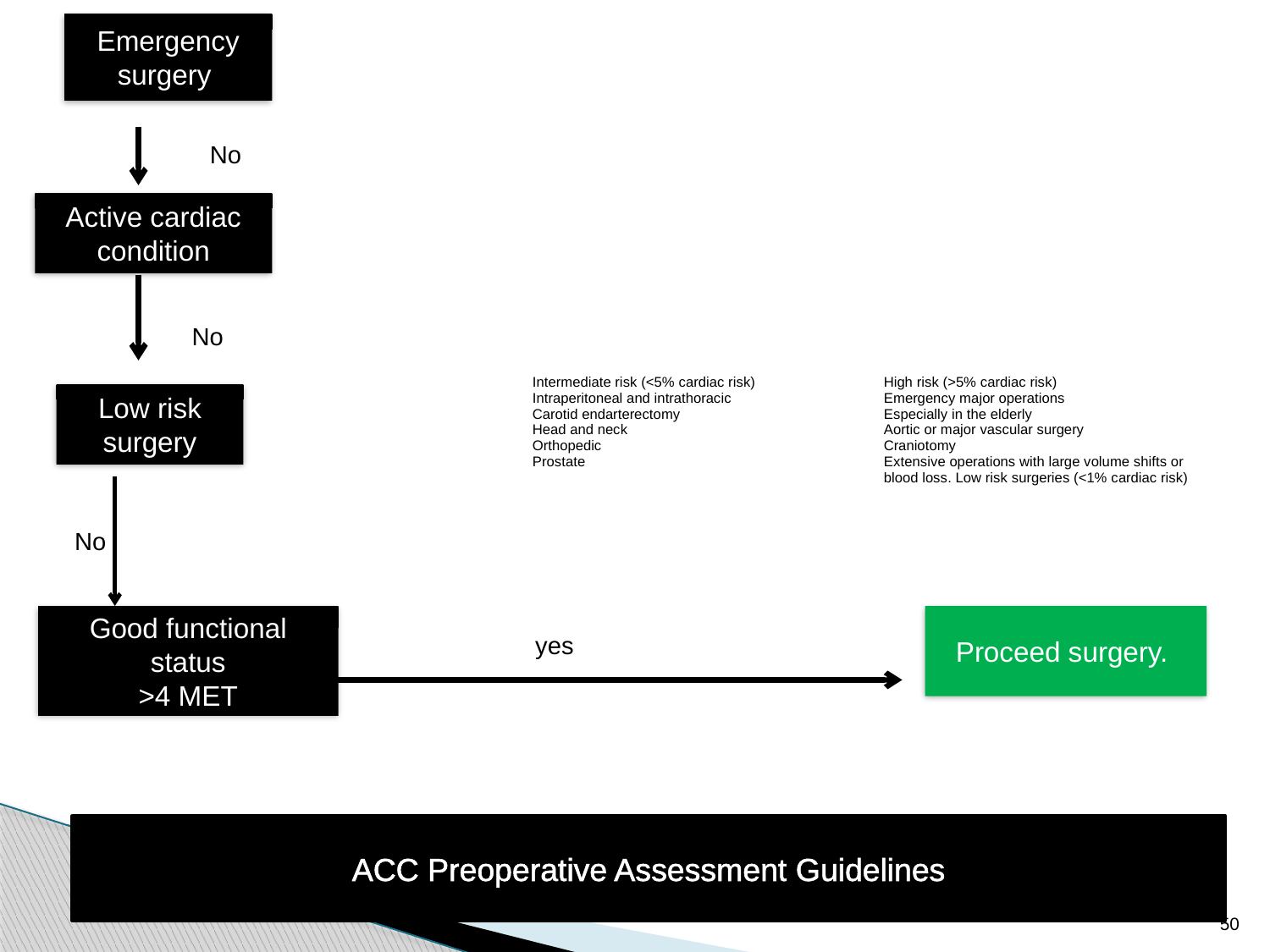

Emergency surgery
No
Active cardiac condition
No
|  | Intermediate risk (<5% cardiac risk) Intraperitoneal and intrathoracic Carotid endarterectomy Head and neck Orthopedic Prostate | High risk (>5% cardiac risk) Emergency major operations Especially in the elderly Aortic or major vascular surgery Craniotomy Extensive operations with large volume shifts or blood loss. Low risk surgeries (<1% cardiac risk) |
| --- | --- | --- |
Low risk surgery
No
Good functional status
>4 MET
Proceed surgery.
yes
ACC Preoperative Assessment Guidelines
50